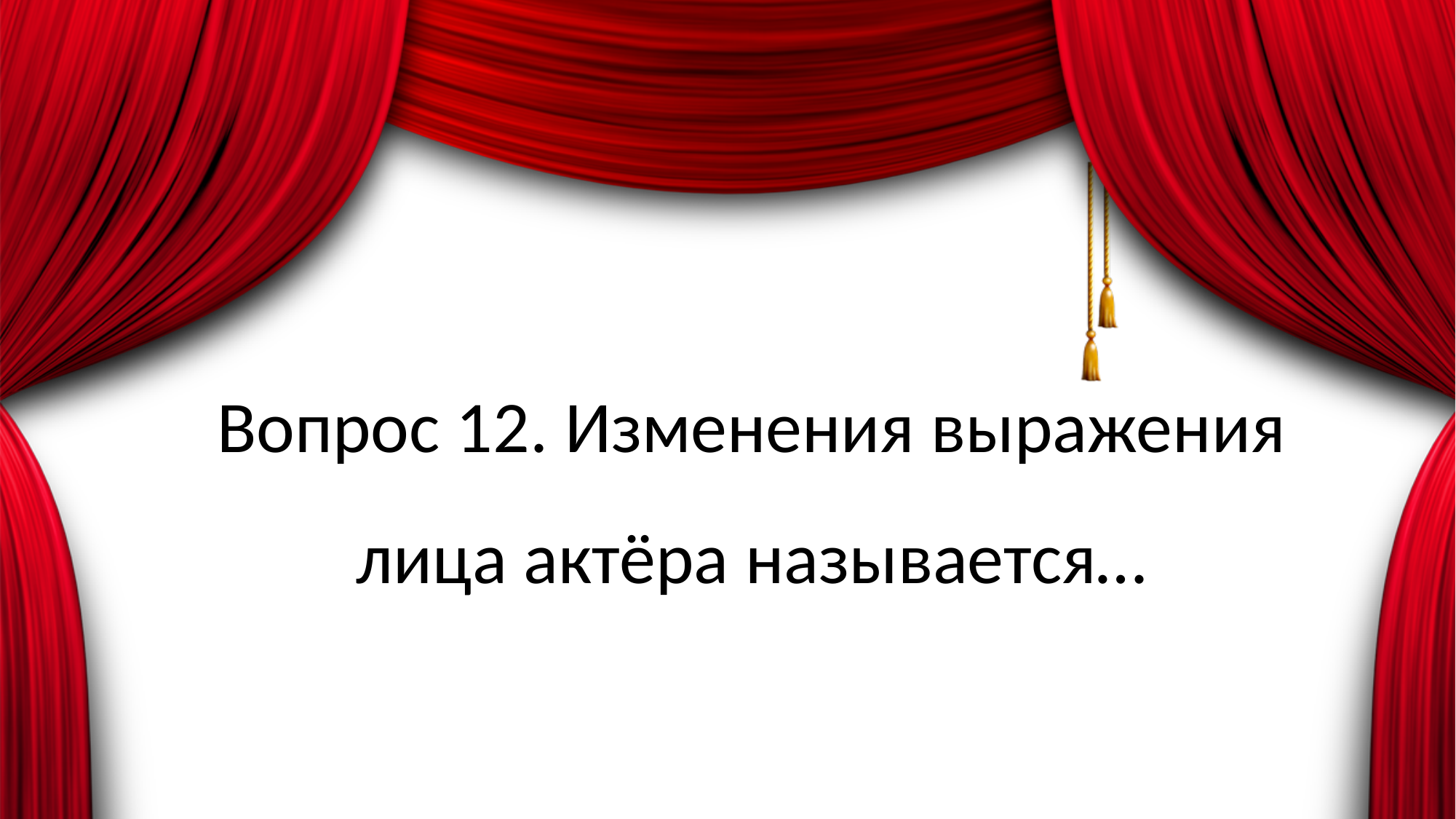

# Вопрос 12. Изменения выражения лица актёра называется…